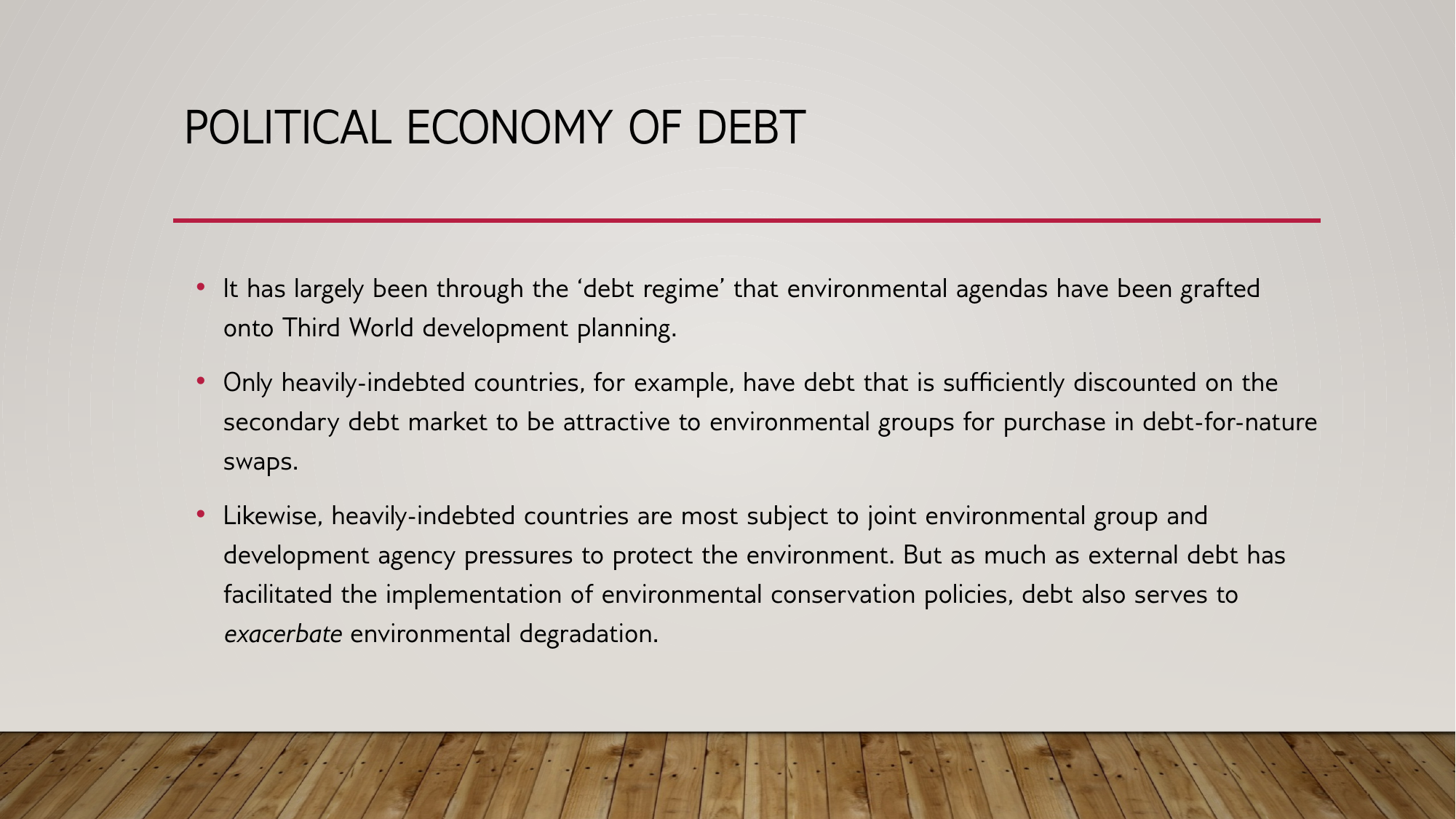

# political economy of debt
It has largely been through the ‘debt regime’ that environmental agendas have been grafted onto Third World development planning.
Only heavily-indebted countries, for example, have debt that is sufficiently discounted on the secondary debt market to be attractive to environmental groups for purchase in debt-for-nature swaps.
Likewise, heavily-indebted countries are most subject to joint environmental group and development agency pressures to protect the environment. But as much as external debt has facilitated the implementation of environmental conservation policies, debt also serves to exacerbate environmental degradation.